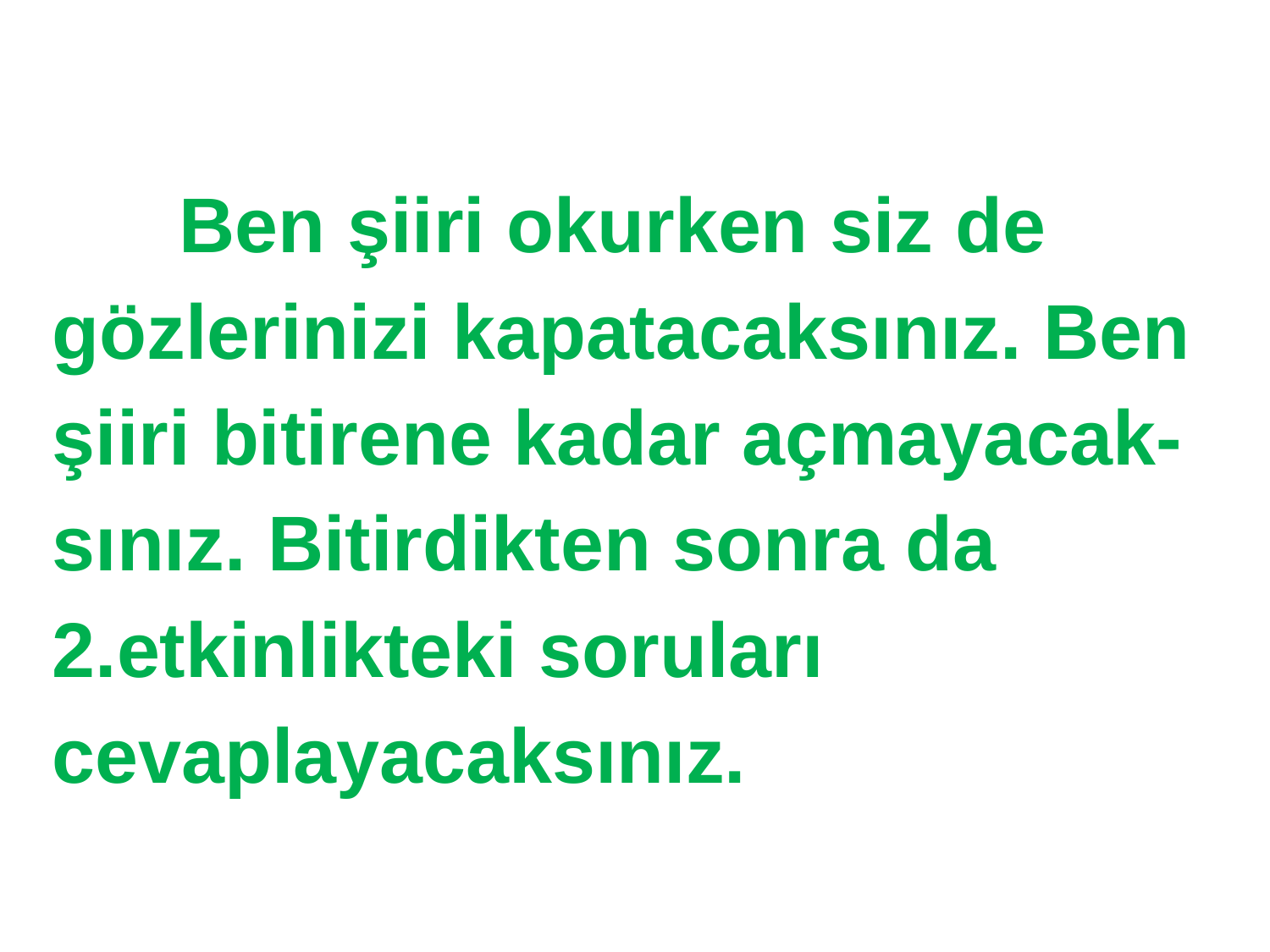

Ben şiiri okurken siz de gözlerinizi kapatacaksınız. Ben şiiri bitirene kadar açmayacak-sınız. Bitirdikten sonra da 2.etkinlikteki soruları cevaplayacaksınız.